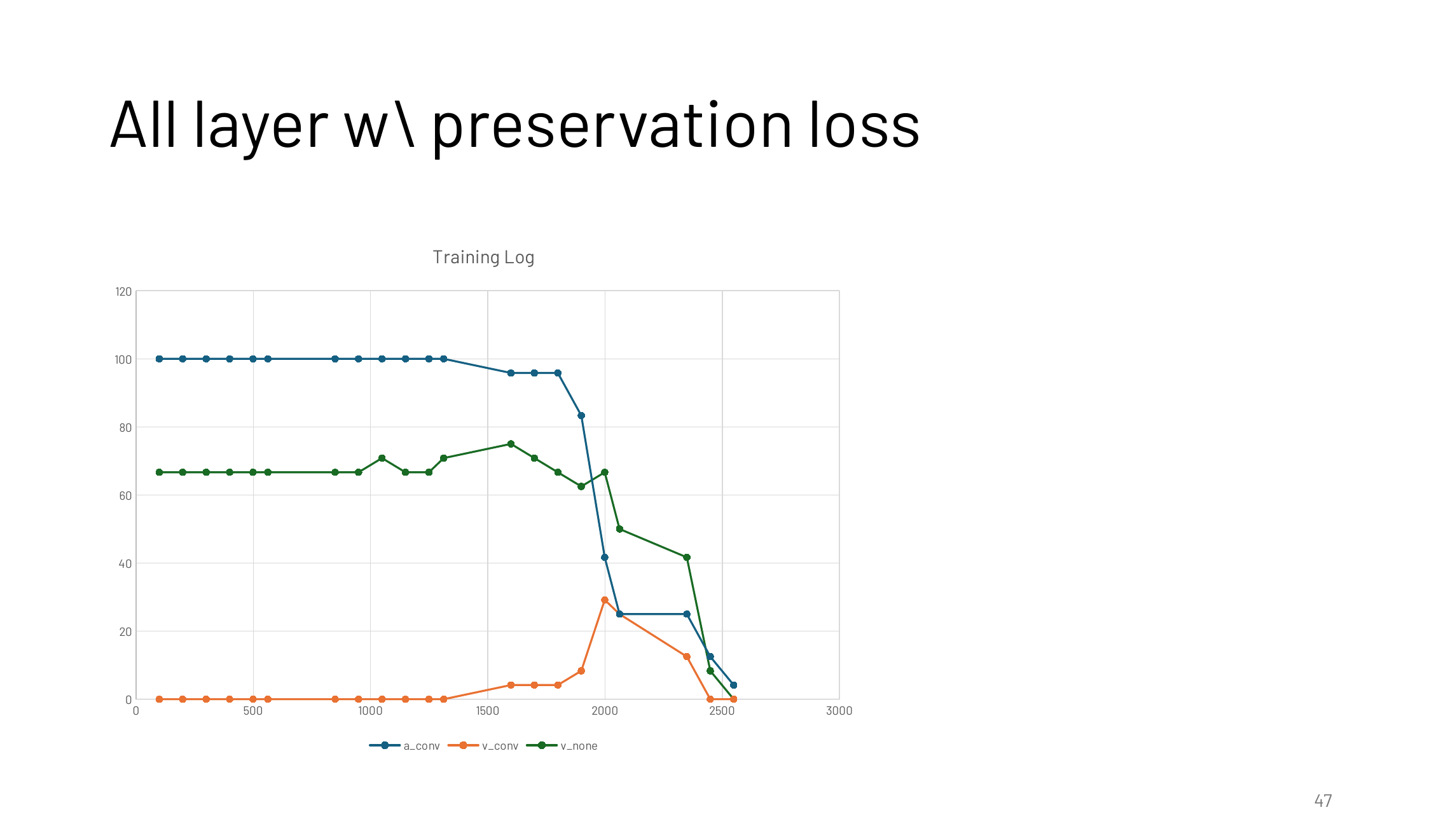

# All layer w\ preservation loss

### Chart: Training Log

| Category | a_conv | v_conv | v_none |
|---|---|---|---|
47